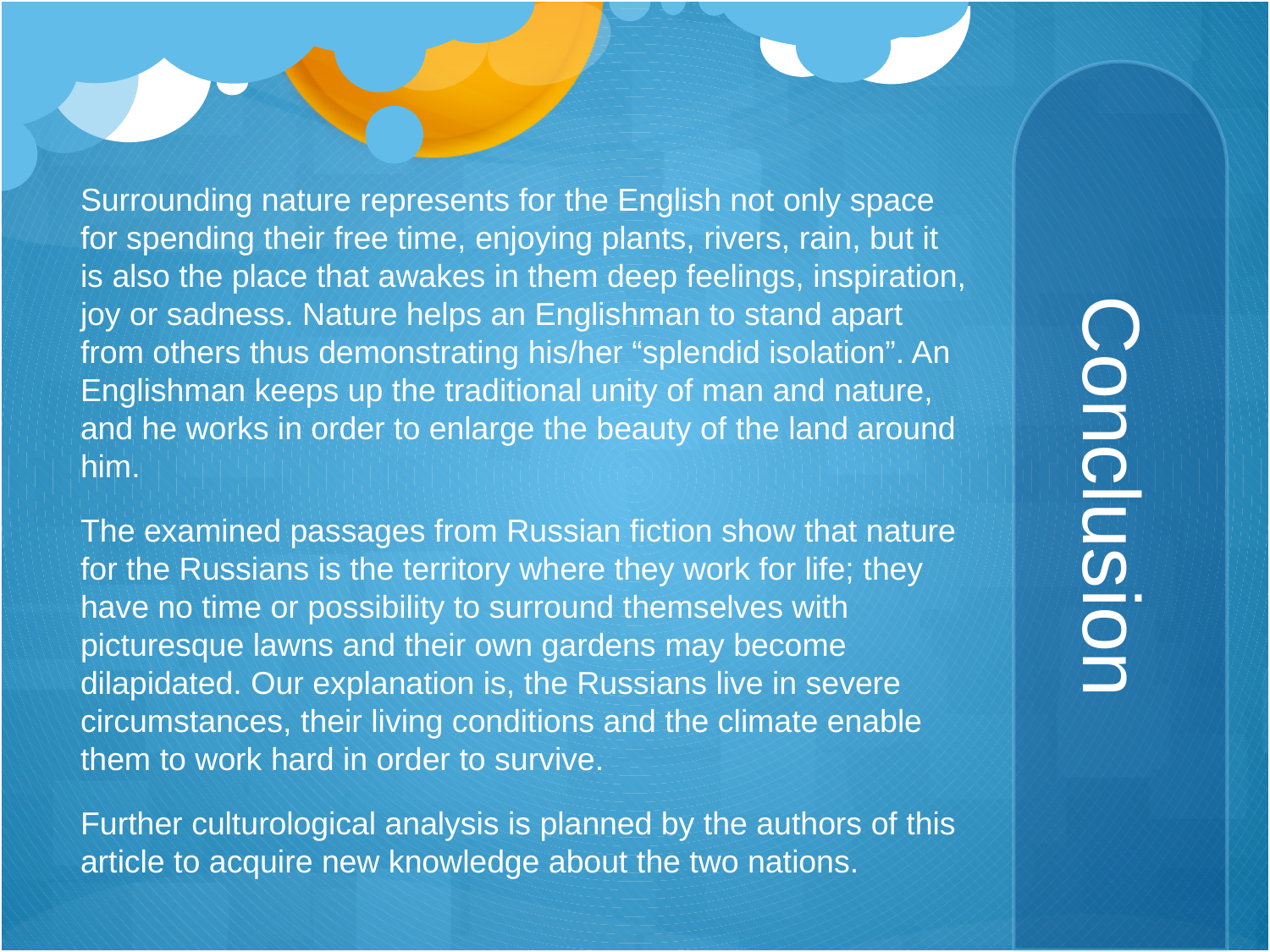

Surrounding nature represents for the English not only space for spending their free time, enjoying plants, rivers, rain, but it is also the place that awakes in them deep feelings, inspiration, joy or sadness. Nature helps an Englishman to stand apart from others thus demonstrating his/her “splendid isolation”. An Englishman keeps up the traditional unity of man and nature, and he works in order to enlarge the beauty of the land around him.
The examined passages from Russian fiction show that nature for the Russians is the territory where they work for life; they have no time or possibility to surround themselves with picturesque lawns and their own gardens may become dilapidated. Our explanation is, the Russians live in severe circumstances, their living conditions and the climate enable them to work hard in order to survive.
Further culturological analysis is planned by the authors of this article to acquire new knowledge about the two nations.

# Conclusion